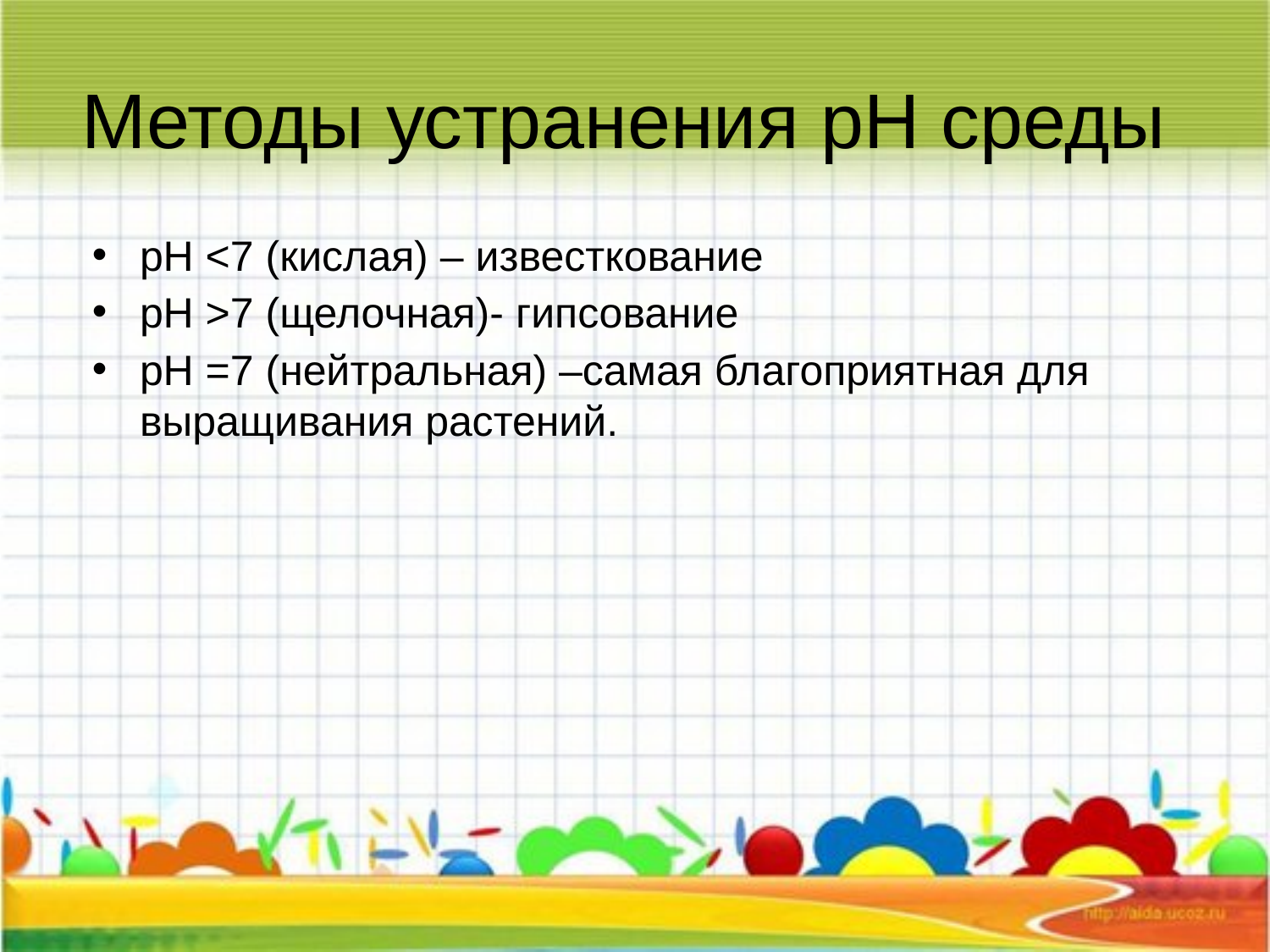

# Методы устранения рН среды
рН <7 (кислая) – известкование
рН >7 (щелочная)- гипсование
рН =7 (нейтральная) –самая благоприятная для выращивания растений.